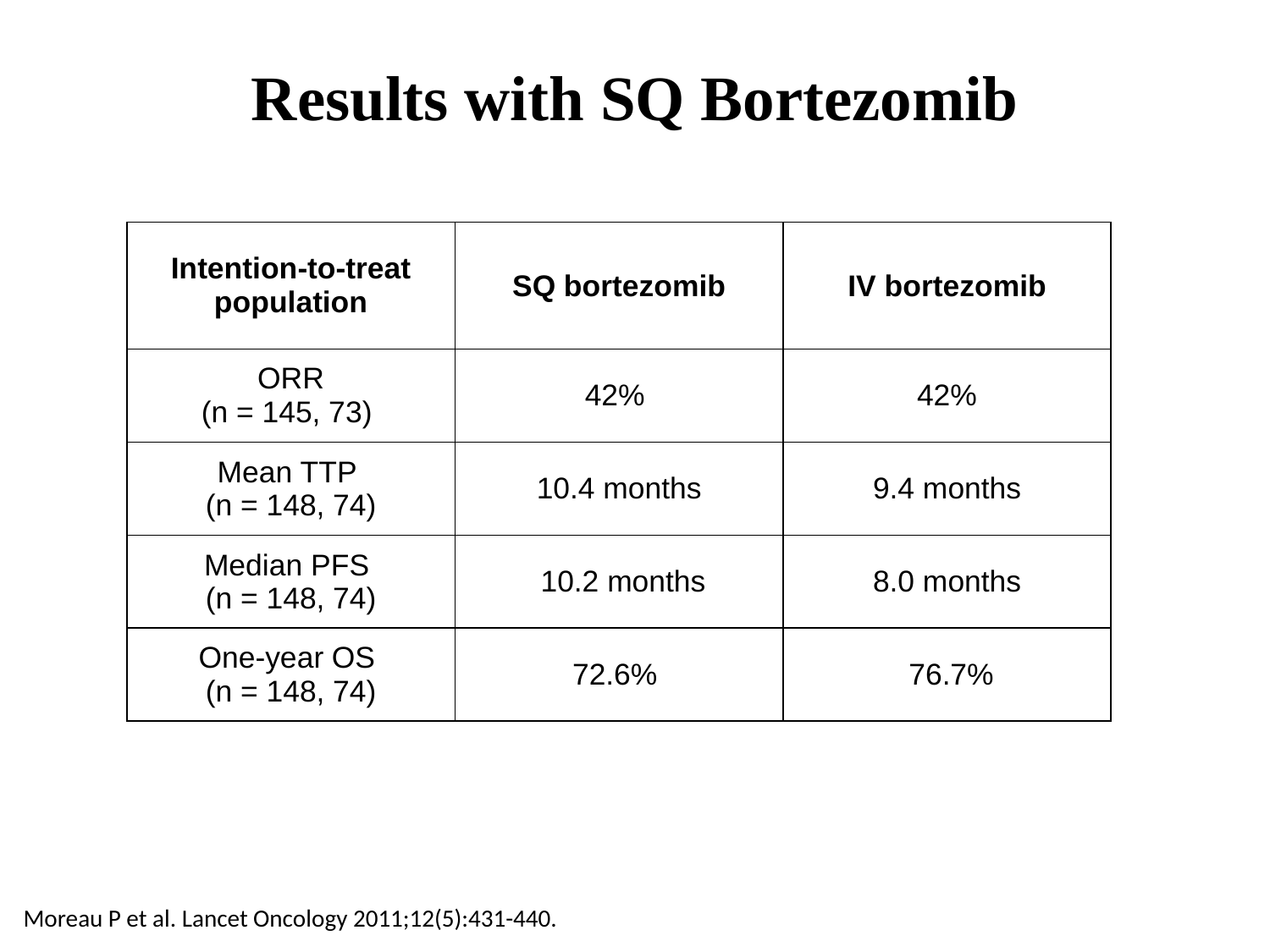

# Results with SQ Bortezomib
| Intention-to-treat population | SQ bortezomib | IV bortezomib |
| --- | --- | --- |
| ORR (n = 145, 73) | 42% | 42% |
| Mean TTP (n = 148, 74) | 10.4 months | 9.4 months |
| Median PFS (n = 148, 74) | 10.2 months | 8.0 months |
| One-year OS (n = 148, 74) | 72.6% | 76.7% |
Moreau P et al. Lancet Oncology 2011;12(5):431-440.